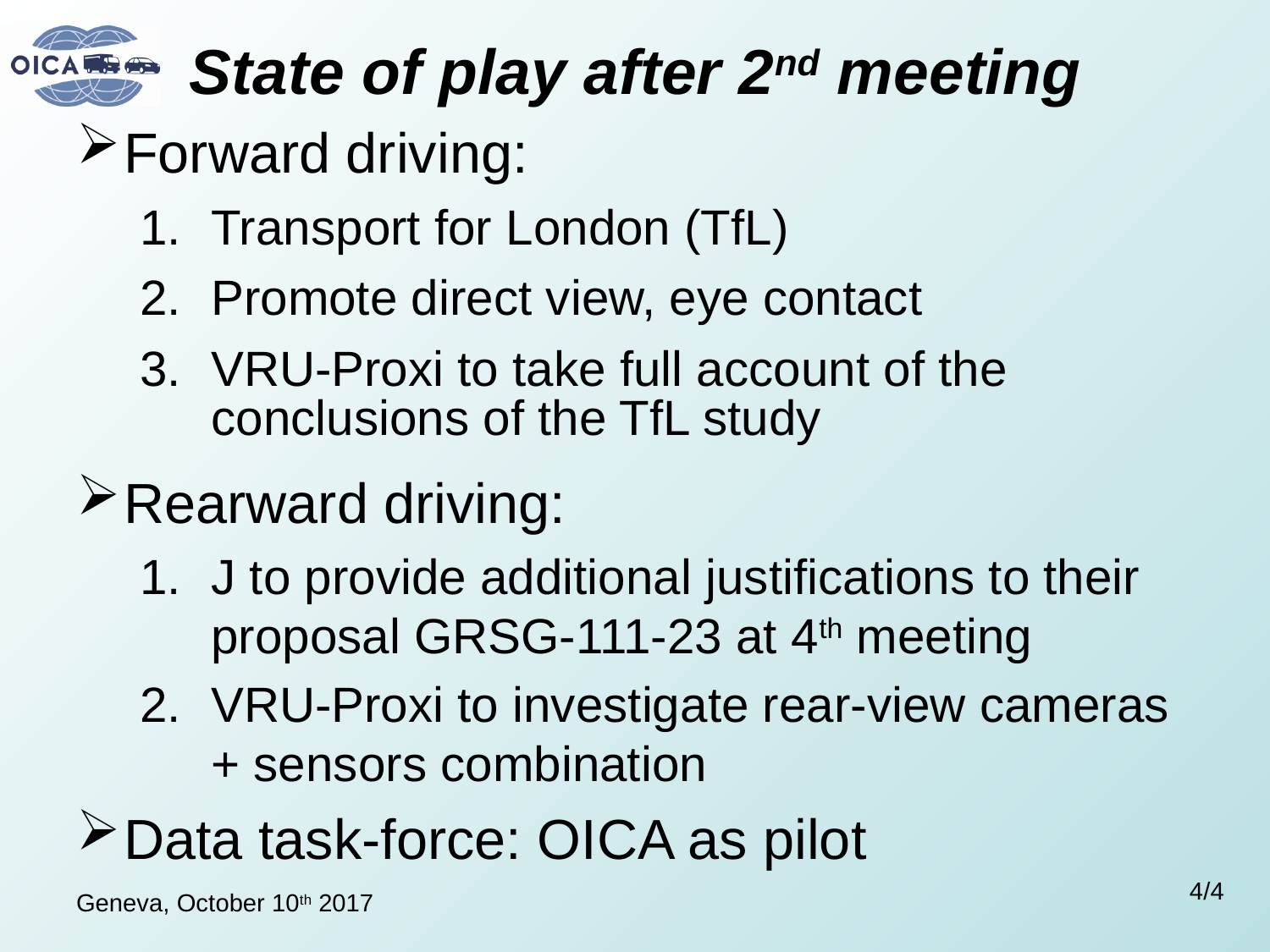

# State of play after 2nd meeting
Forward driving:
Transport for London (TfL)
Promote direct view, eye contact
VRU-Proxi to take full account of the conclusions of the TfL study
Rearward driving:
J to provide additional justifications to their proposal GRSG-111-23 at 4th meeting
VRU-Proxi to investigate rear-view cameras + sensors combination
Data task-force: OICA as pilot

Geneva, October 10th 2017